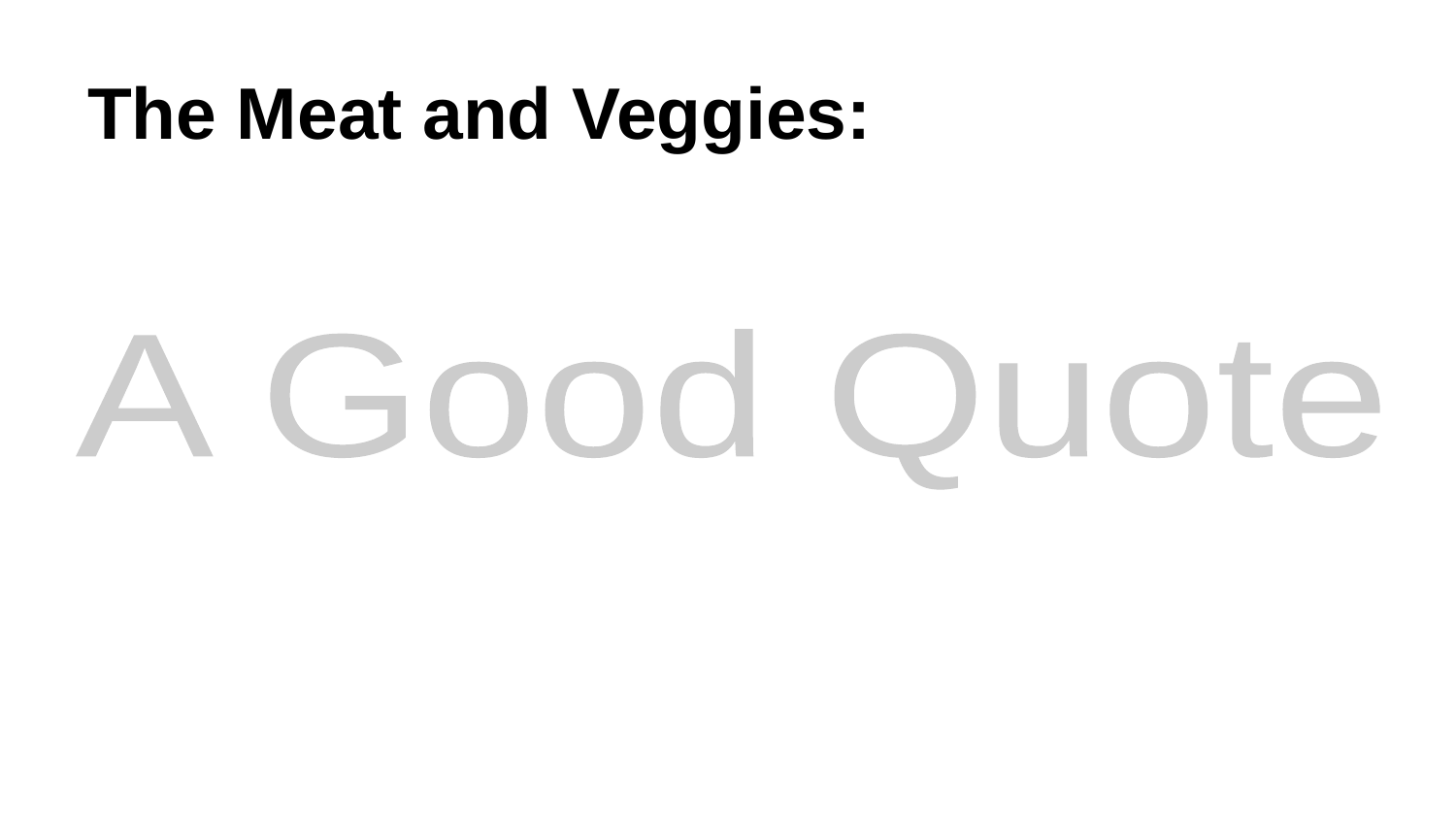

# The Meat and Veggies:

A Good Quote